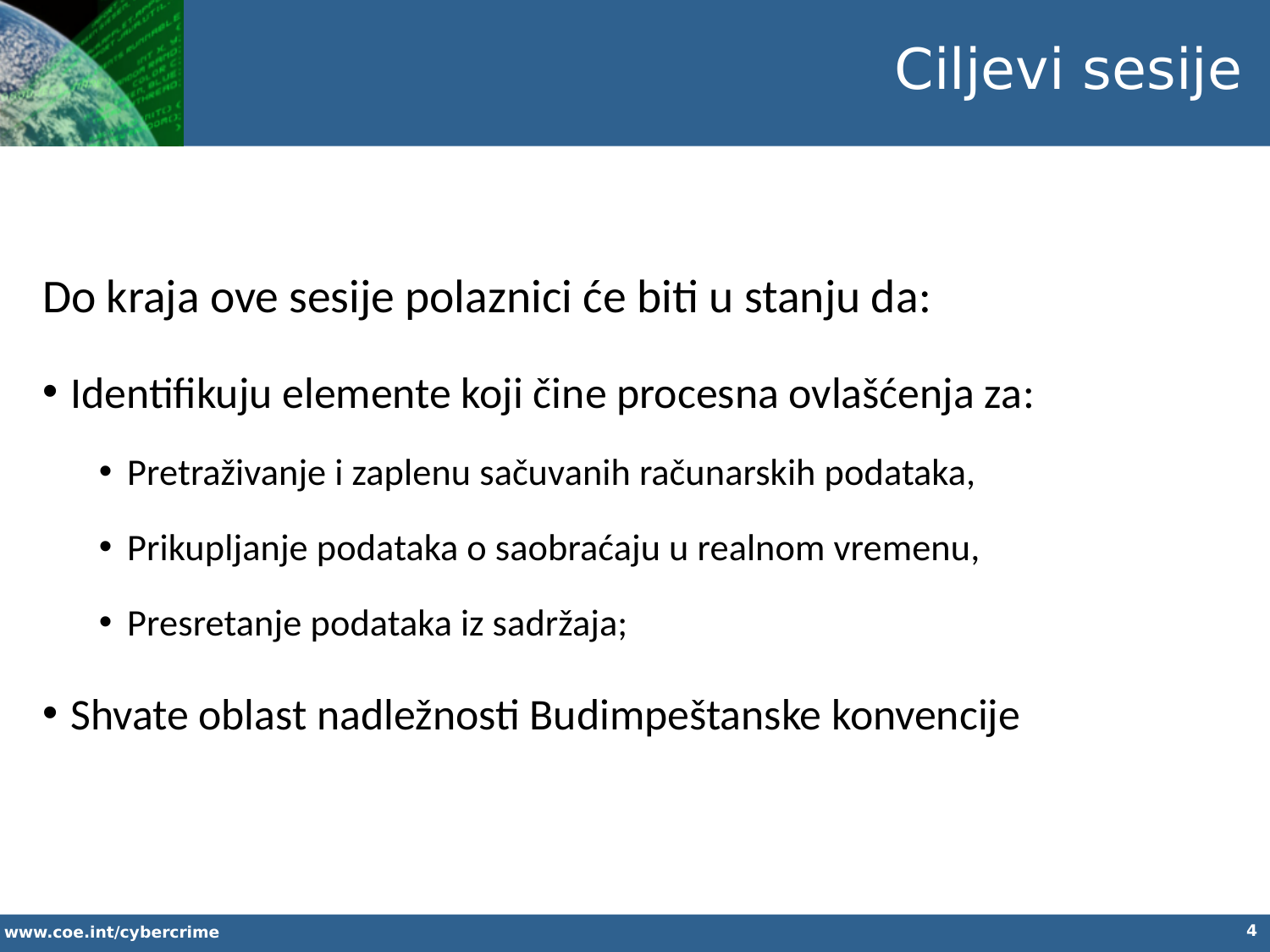

Ciljevi sesije
Do kraja ove sesije polaznici će biti u stanju da:
Identifikuju elemente koji čine procesna ovlašćenja za:
Pretraživanje i zaplenu sačuvanih računarskih podataka,
Prikupljanje podataka o saobraćaju u realnom vremenu,
Presretanje podataka iz sadržaja;
Shvate oblast nadležnosti Budimpeštanske konvencije